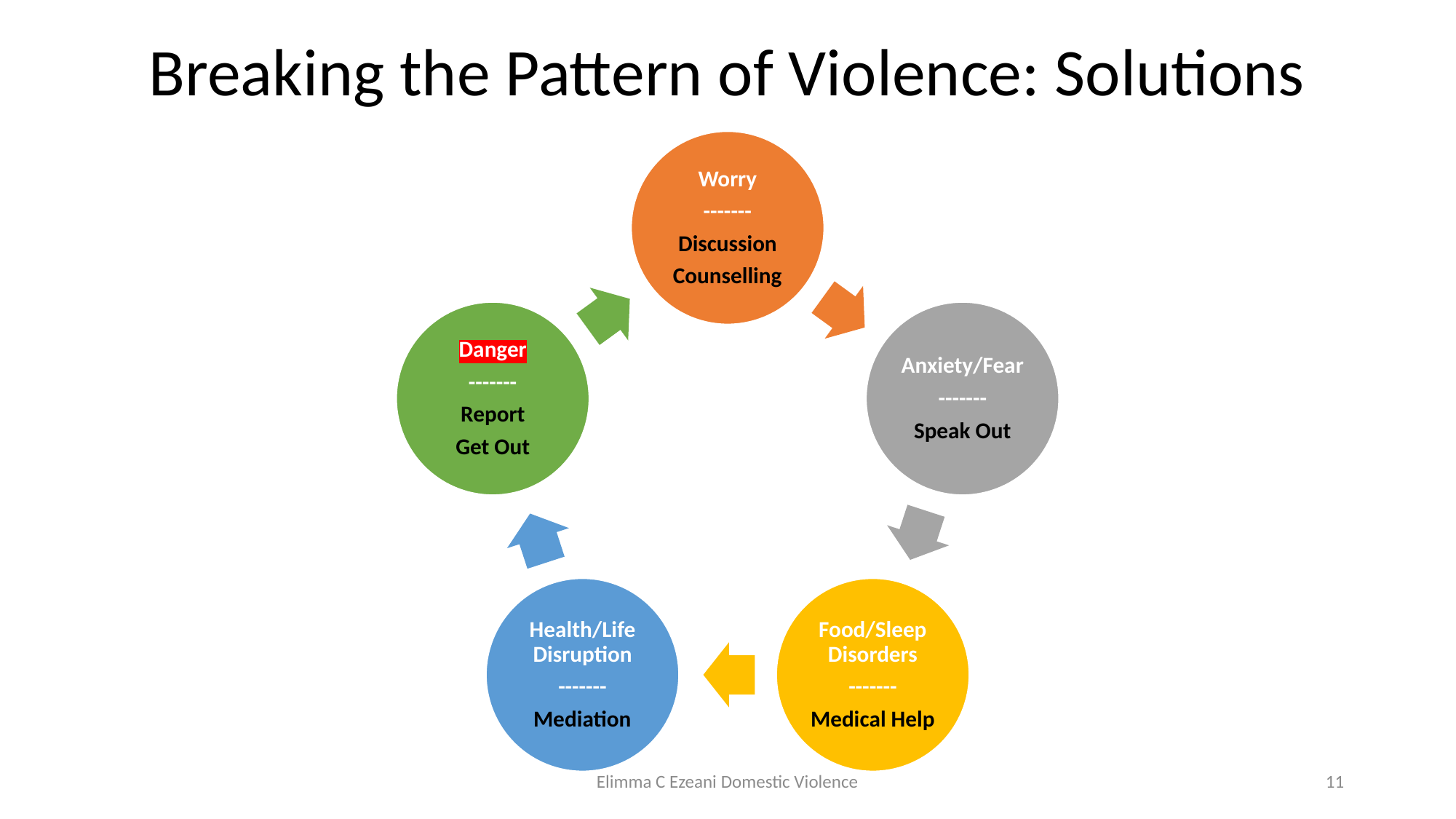

# Breaking the Pattern of Violence: Solutions
Worry
-------
Discussion
Counselling

Anxiety/Fear
-------
Speak Out

Food/Sleep Disorders
-------
Medical Help

Health/Life Disruption
-------
Mediation

Danger
-------
Report
Get Out

Elimma C Ezeani Domestic Violence
11